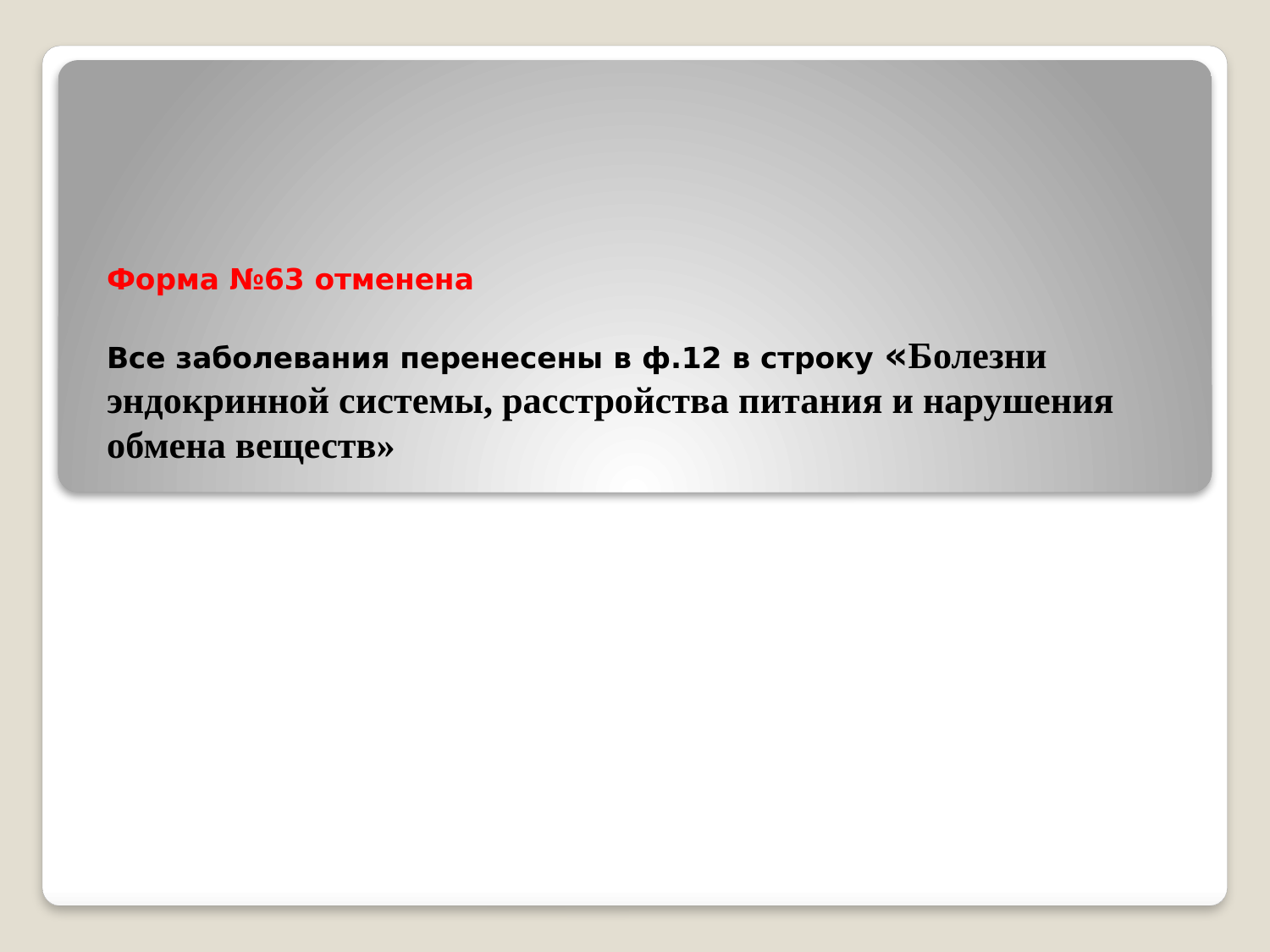

# Форма №63 отменена Все заболевания перенесены в ф.12 в строку «Болезни эндокринной системы, расстройства питания и нарушения обмена веществ»